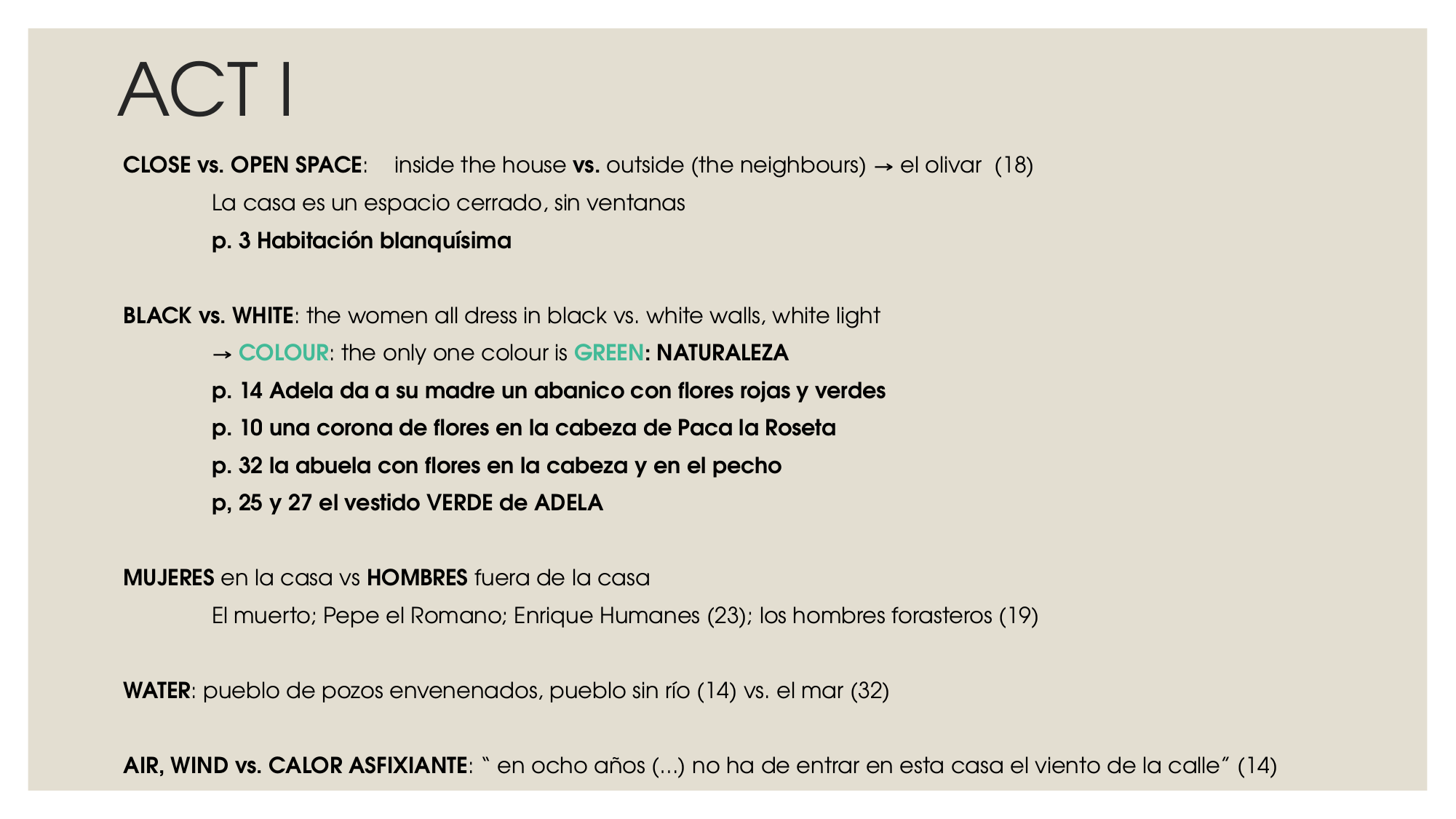

# ACT I
CLOSE vs. OPEN SPACE:	 inside the house vs. outside (the neighbours) → el olivar  (18)
		La casa es un espacio cerrado, sin ventanas
		p. 3 Habitación blanquísima

BLACK vs. WHITE: the women all dress in black vs. white walls, white light
	→ COLOUR: the only one colour is GREEN: NATURALEZA
	p. 14 Adela da a su madre un abanico con flores rojas y verdes
	p. 10 una corona de flores en la cabeza de Paca la Roseta
	p. 32 la abuela con flores en la cabeza y en el pecho
	p, 25 y 27 el vestido VERDE de ADELA

MUJERES en la casa vs HOMBRES fuera de la casa
	El muerto; Pepe el Romano; Enrique Humanes (23); los hombres forasteros (19)

WATER: pueblo de pozos envenenados, pueblo sin río (14) vs. el mar (32)

AIR, WIND vs. CALOR ASFIXIANTE: “ en ocho años (…) no ha de entrar en esta casa el viento de la calle” (14)